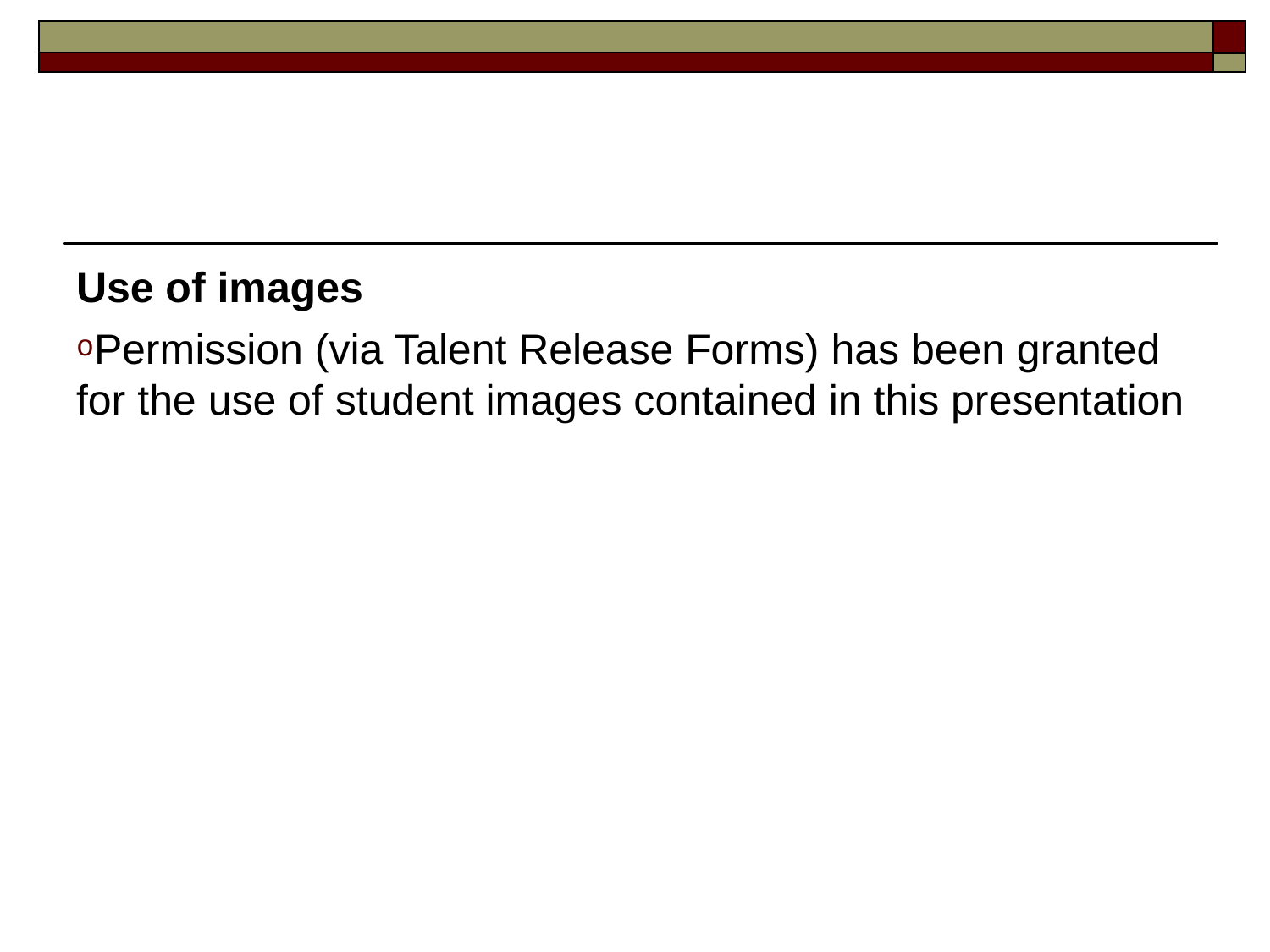

Use of images
Permission (via Talent Release Forms) has been granted for the use of student images contained in this presentation